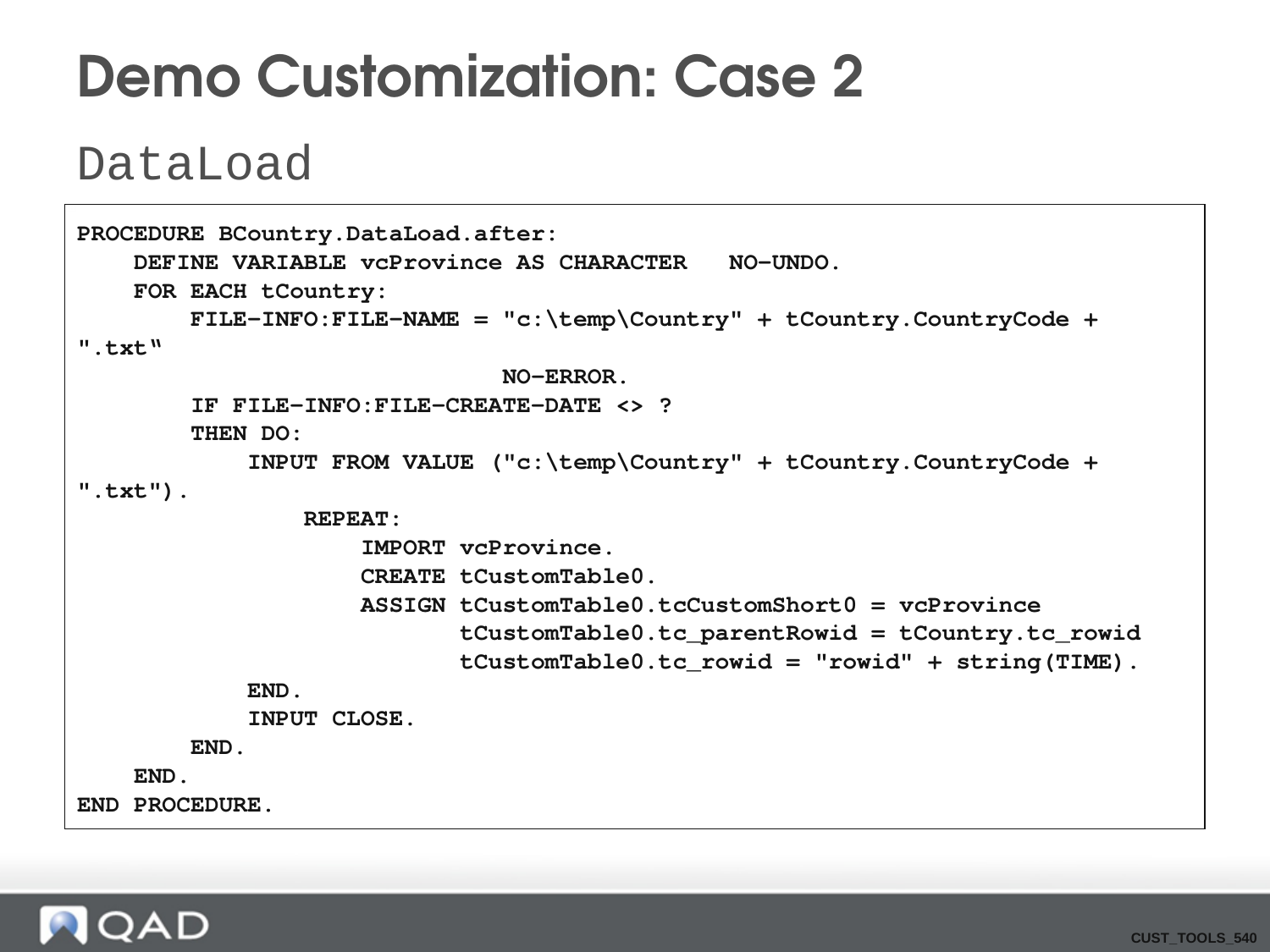

# Demo Customization: Case 2
DataLoad
PROCEDURE BCountry.DataLoad.after:
    DEFINE VARIABLE vcProvince AS CHARACTER   NO-UNDO.
    FOR EACH tCountry:
        FILE-INFO:FILE-NAME = "c:\temp\Country" + tCountry.CountryCode + ".txt“
                              NO-ERROR.
        IF FILE-INFO:FILE-CREATE-DATE <> ?
        THEN DO:
            INPUT FROM VALUE ("c:\temp\Country" + tCountry.CountryCode + ".txt").
                REPEAT:
                    IMPORT vcProvince.
                    CREATE tCustomTable0.
                    ASSIGN tCustomTable0.tcCustomShort0 = vcProvince
                           tCustomTable0.tc_parentRowid = tCountry.tc_rowid
                           tCustomTable0.tc_rowid = "rowid" + string(TIME).
            END.
            INPUT CLOSE.
        END.
    END.
END PROCEDURE.
CUST_TOOLS_540